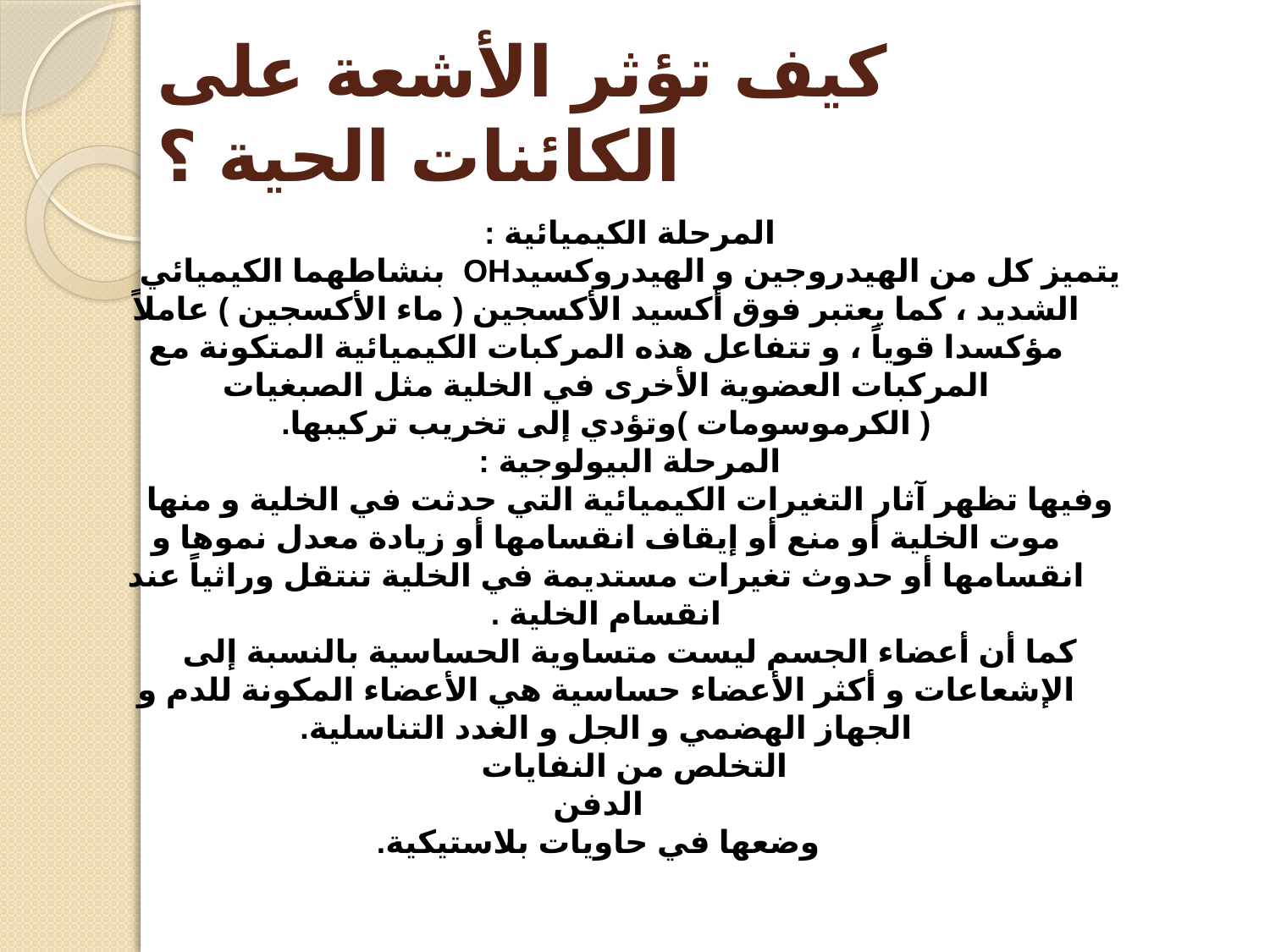

# كيف تؤثر الأشعة على الكائنات الحية ؟
المرحلة الكيميائية :
يتميز كل من الهيدروجين و الهيدروكسيدOH  بنشاطهما الكيميائي الشديد ، كما يعتبر فوق أكسيد الأكسجين ( ماء الأكسجين ) عاملاً مؤكسدا قوياً ، و تتفاعل هذه المركبات الكيميائية المتكونة مع المركبات العضوية الأخرى في الخلية مثل الصبغيات ( الكرموسومات )وتؤدي إلى تخريب تركيبها.
المرحلة البيولوجية :
وفيها تظهر آثار التغيرات الكيميائية التي حدثت في الخلية و منها موت الخلية أو منع أو إيقاف انقسامها أو زيادة معدل نموها و انقسامها أو حدوث تغيرات مستديمة في الخلية تنتقل وراثياً عند انقسام الخلية .
كما أن أعضاء الجسم ليست متساوية الحساسية بالنسبة إلى الإشعاعات و أكثر الأعضاء حساسية هي الأعضاء المكونة للدم و الجهاز الهضمي و الجل و الغدد التناسلية.
التخلص من النفايات
الدفن
وضعها في حاويات بلاستيكية.